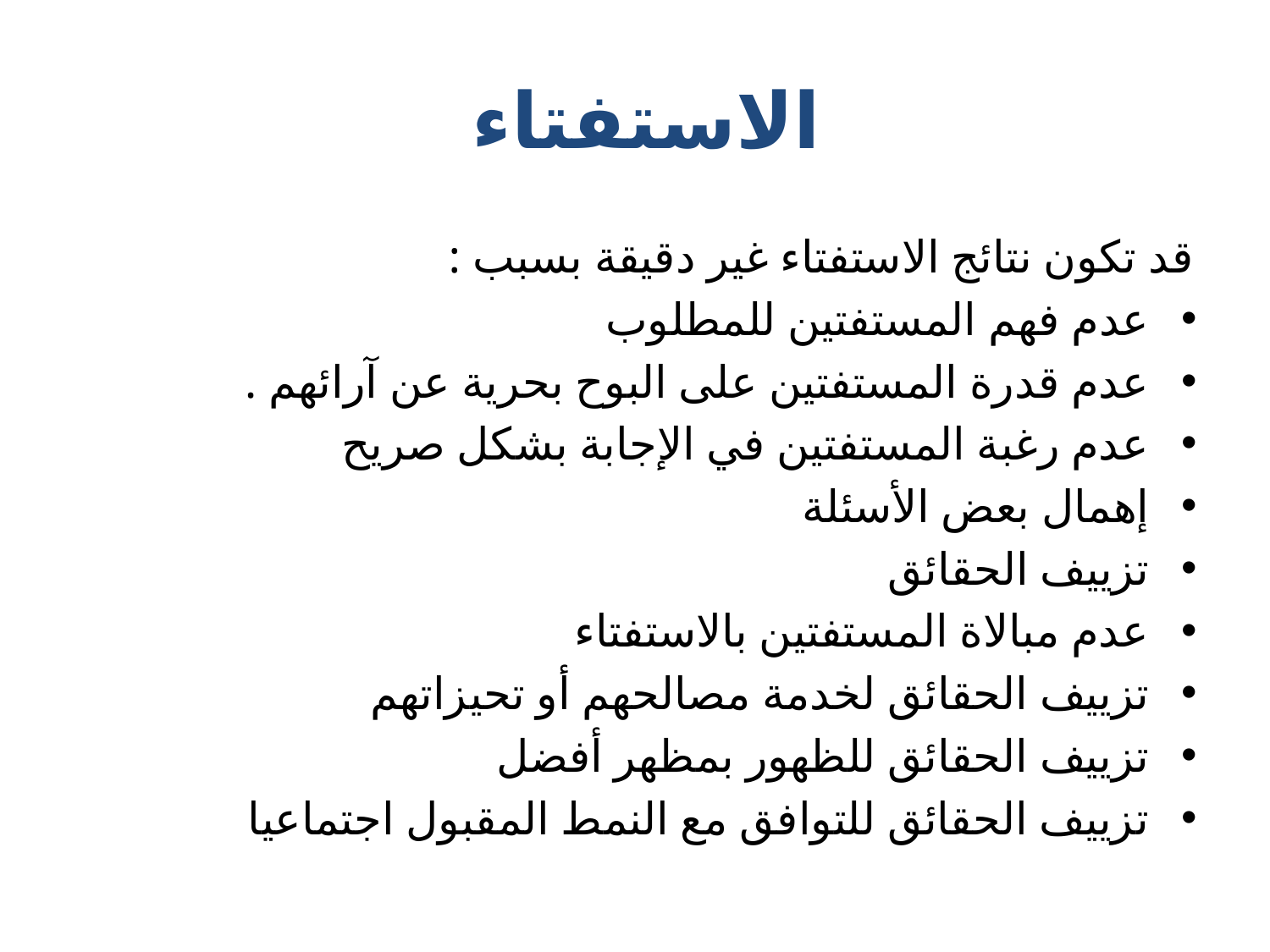

# الاستفتاء
قد تكون نتائج الاستفتاء غير دقيقة بسبب :
عدم فهم المستفتين للمطلوب
عدم قدرة المستفتين على البوح بحرية عن آرائهم .
عدم رغبة المستفتين في الإجابة بشكل صريح
إهمال بعض الأسئلة
تزييف الحقائق
عدم مبالاة المستفتين بالاستفتاء
تزييف الحقائق لخدمة مصالحهم أو تحيزاتهم
تزييف الحقائق للظهور بمظهر أفضل
تزييف الحقائق للتوافق مع النمط المقبول اجتماعيا